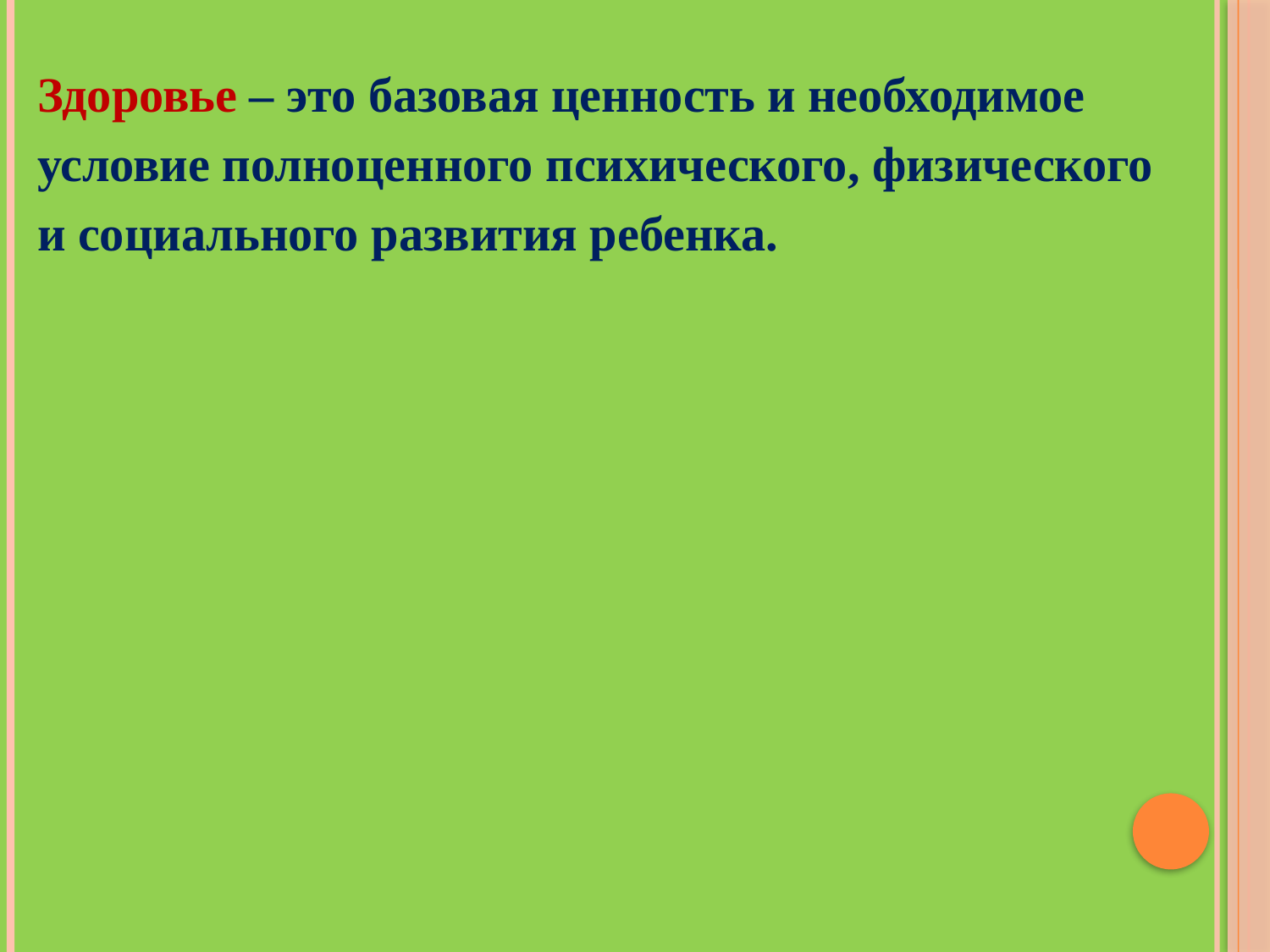

Здоровье – это базовая ценность и необходимое
условие полноценного психического, физического
и социального развития ребенка.